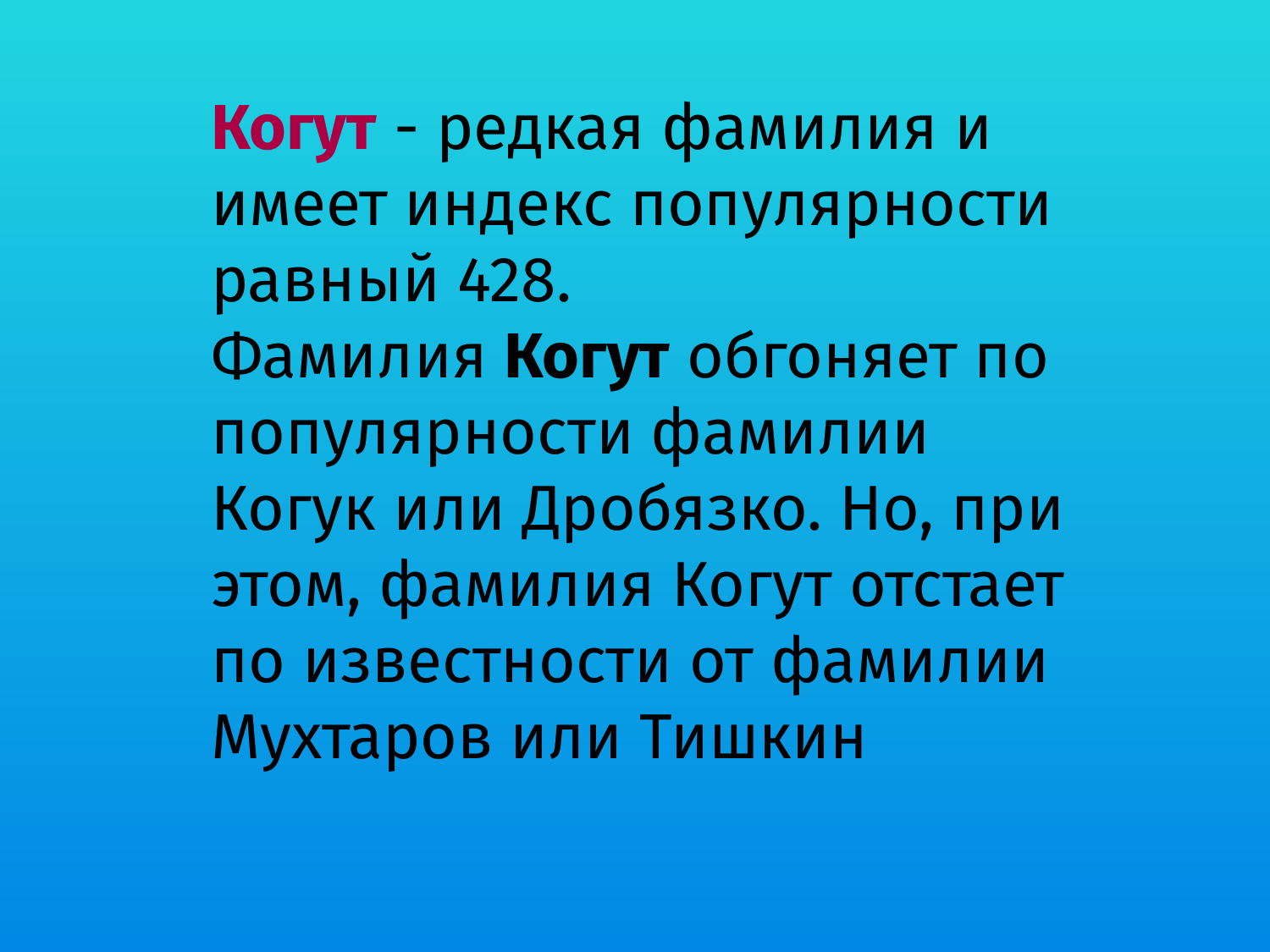

Когут - редкая фамилия и имеет индекс популярности равный 428.
Фамилия Когут обгоняет по популярности фамилии Когук или Дробязко. Но, при этом, фамилия Когут отстает по известности от фамилии Мухтаров или Тишкин